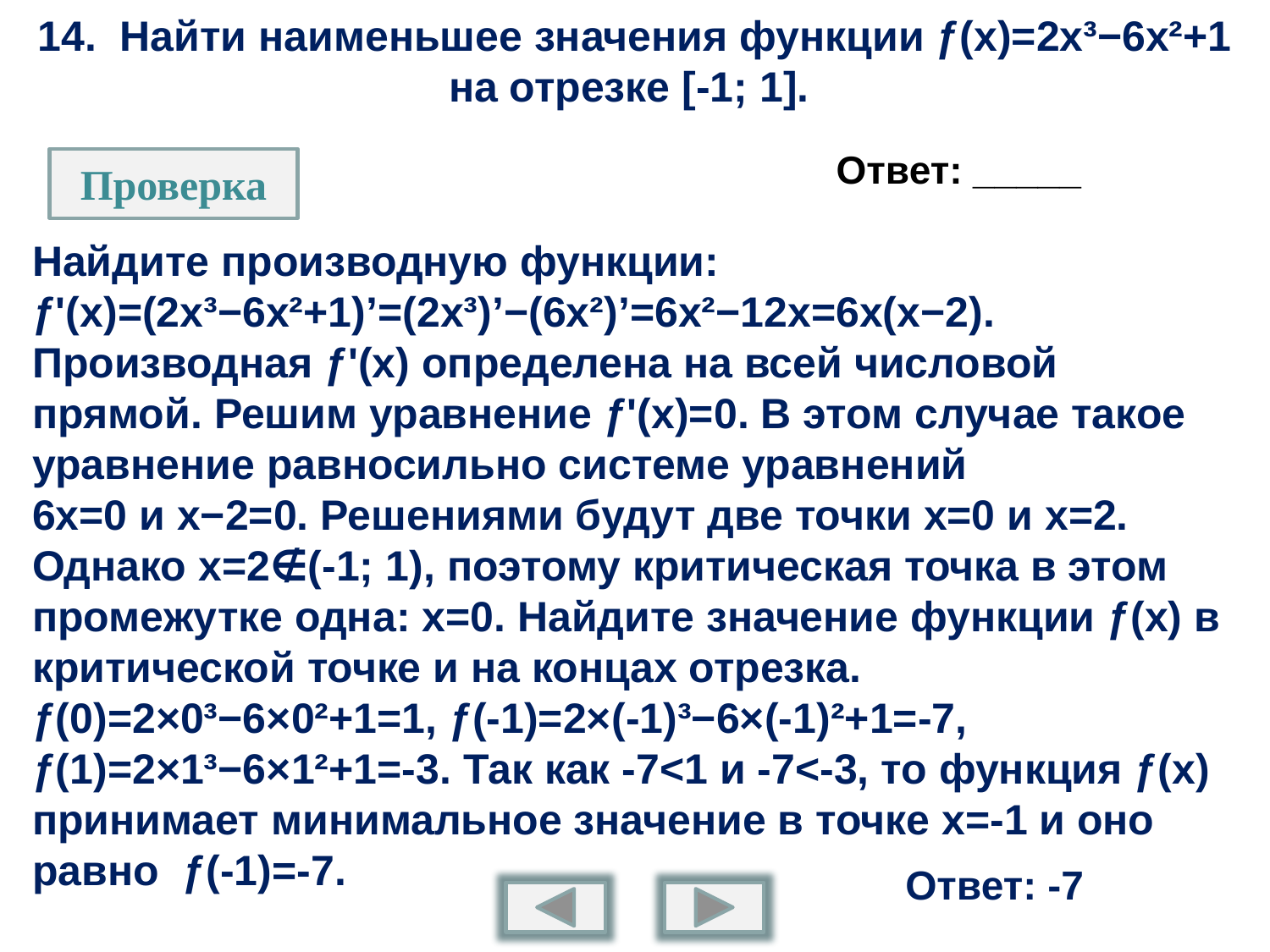

# 14.  Найти наименьшее значения функции ƒ(x)=2x³−6x²+1 на отрезке [-1; 1].
Ответ: _____
Проверка
Найдите производную функции: ƒ'(x)=(2x³−6x²+1)’=(2x³)’−(6x²)’=6x²−12x=6x(x−2). Производная ƒ'(x) определена на всей числовой прямой. Решим уравнение ƒ'(x)=0. В этом случае такое уравнение равносильно системе уравнений
6x=0 и x−2=0. Решениями будут две точки x=0 и x=2. Однако x=2∉(-1; 1), поэтому критическая точка в этом промежутке одна: x=0. Найдите значение функции ƒ(x) в критической точке и на концах отрезка. ƒ(0)=2×0³−6×0²+1=1, ƒ(-1)=2×(-1)³−6×(-1)²+1=-7, ƒ(1)=2×1³−6×1²+1=-3. Так как -7<1 и -7<-3, то функция ƒ(x) принимает минимальное значение в точке x=-1 и оно равно  ƒ(-1)=-7.

Ответ: -7